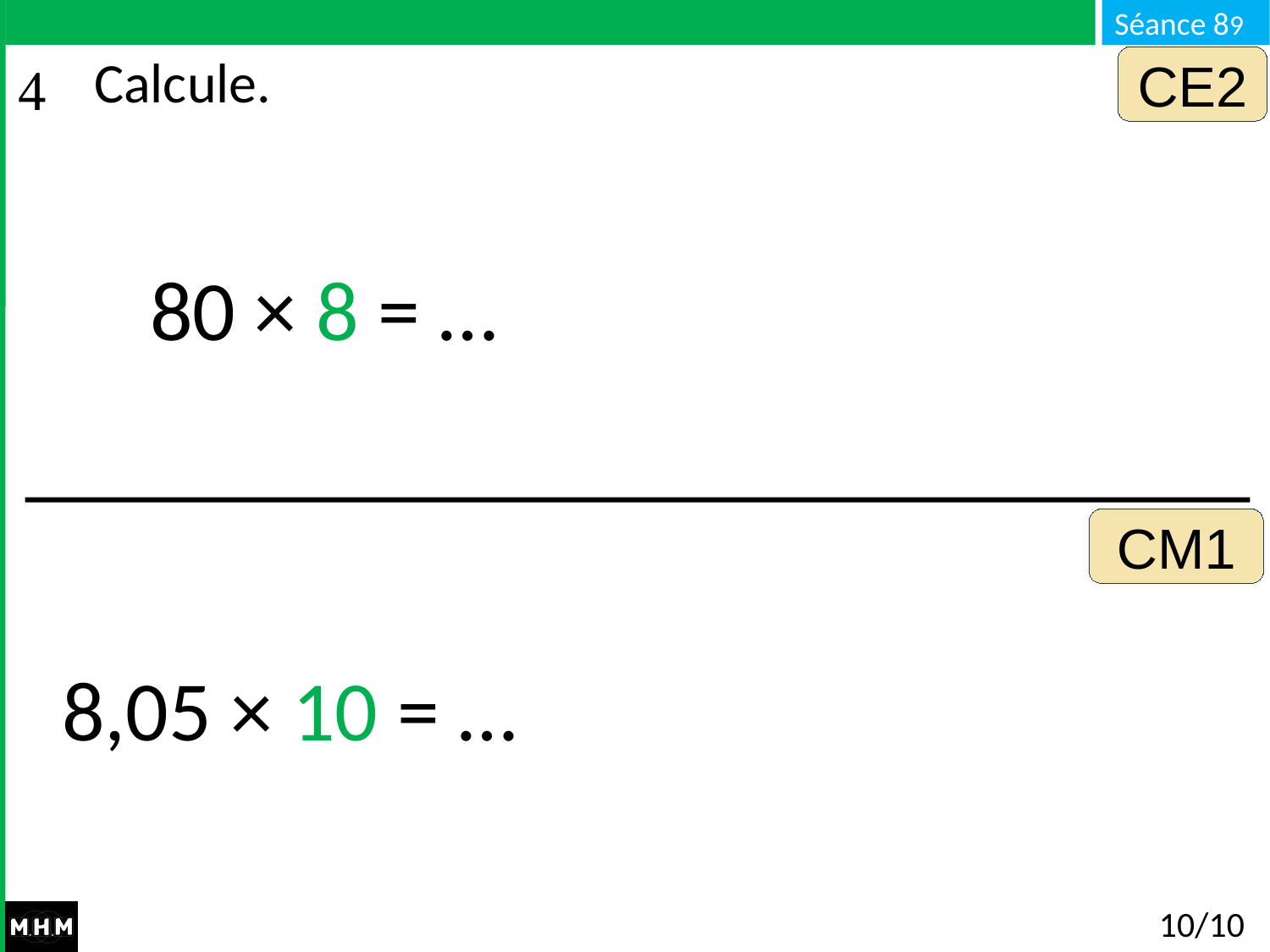

CE2
# Calcule.
80 × 8 = …

CM1
8,05 × 10 = …
10/10